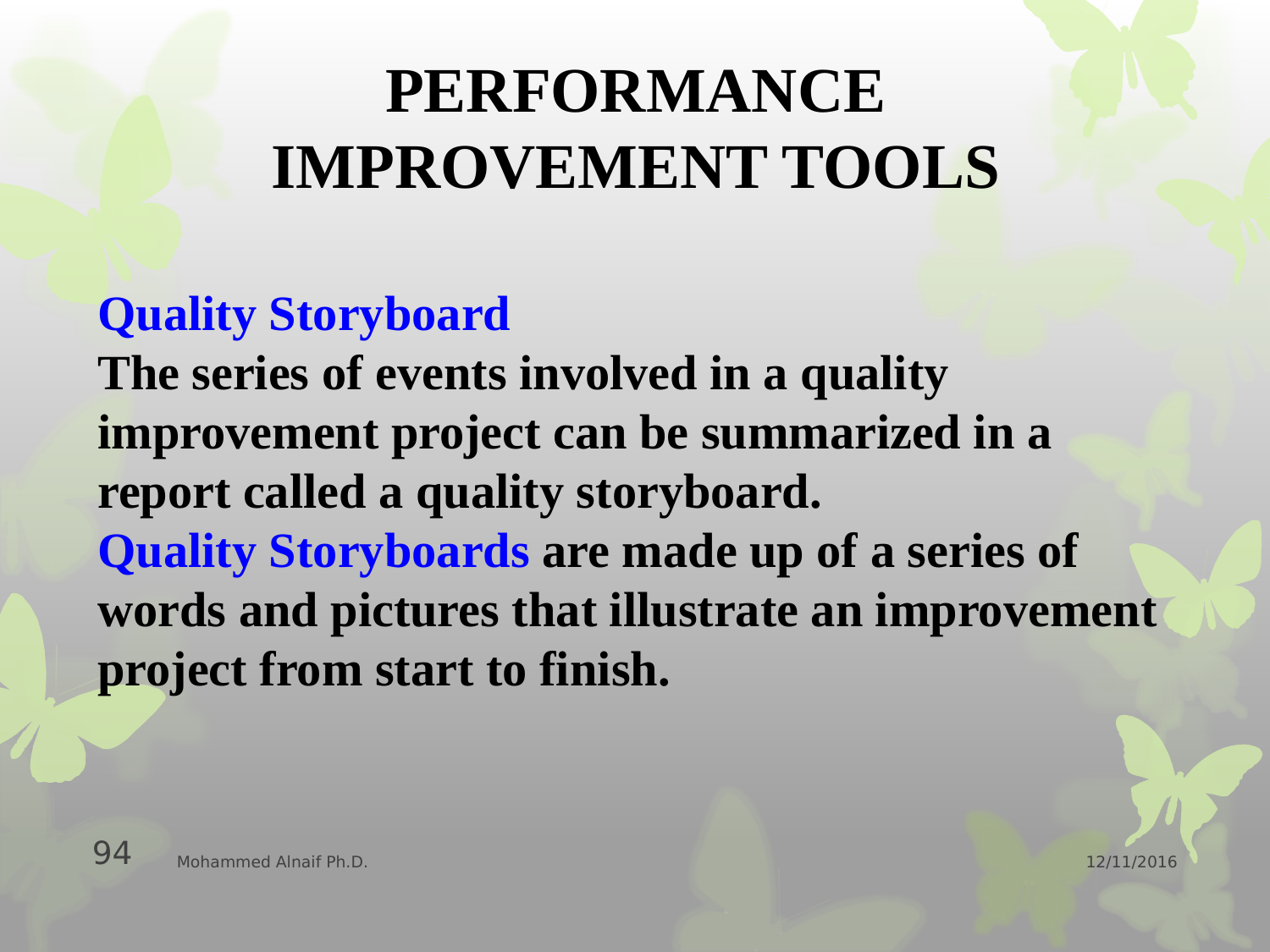

PERFORMANCE IMPROVEMENT TOOLS
Quality Storyboard
The series of events involved in a quality improvement project can be summarized in a report called a quality storyboard.
Quality Storyboards are made up of a series of words and pictures that illustrate an improvement project from start to finish.

94
Mohammed Alnaif Ph.D.
12/11/2016